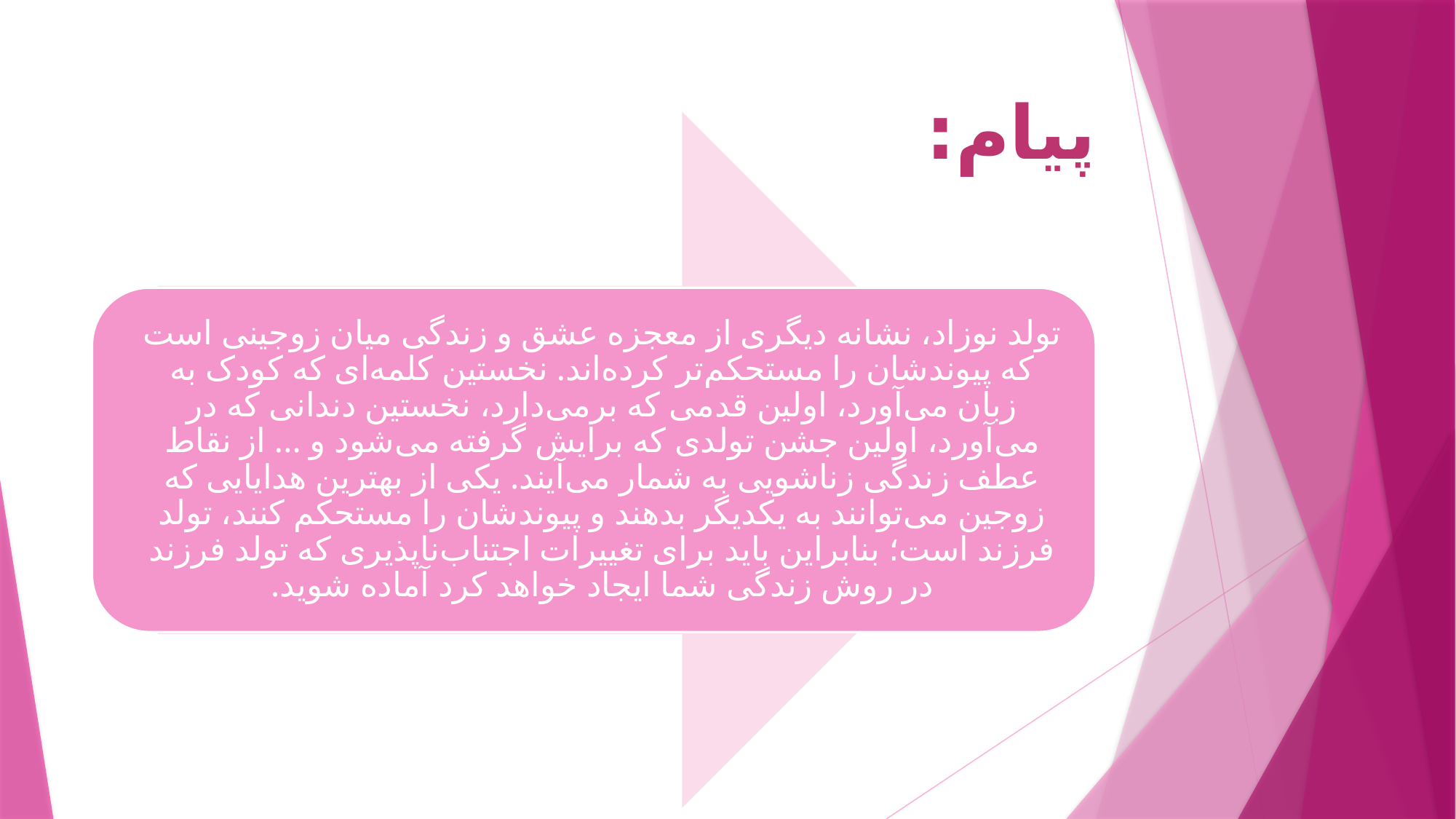

# پیام:
تولد نوزاد، نشانه دیگری از معجزه عشق و زندگی میان زوجینی است که پیوندشان را مستحکم‌تر کرده‌اند. نخستین کلمه‌ای که کودک به زبان می‌آورد، اولین قدمی که برمی‌دارد، نخستین دندانی که در می‌آورد، اولین جشن تولدی که برایش گرفته می‌شود و ... از نقاط عطف زندگی زناشویی به شمار می‌آیند. یکی از بهترین هدایایی که زوجین می‌توانند به یکدیگر بدهند و پیوندشان را مستحکم کنند، تولد فرزند است؛ بنابراین بايد برای تغییرات اجتناب‌ناپذیری که تولد فرزند در روش زندگی شما ايجاد خواهد کرد آماده شويد.